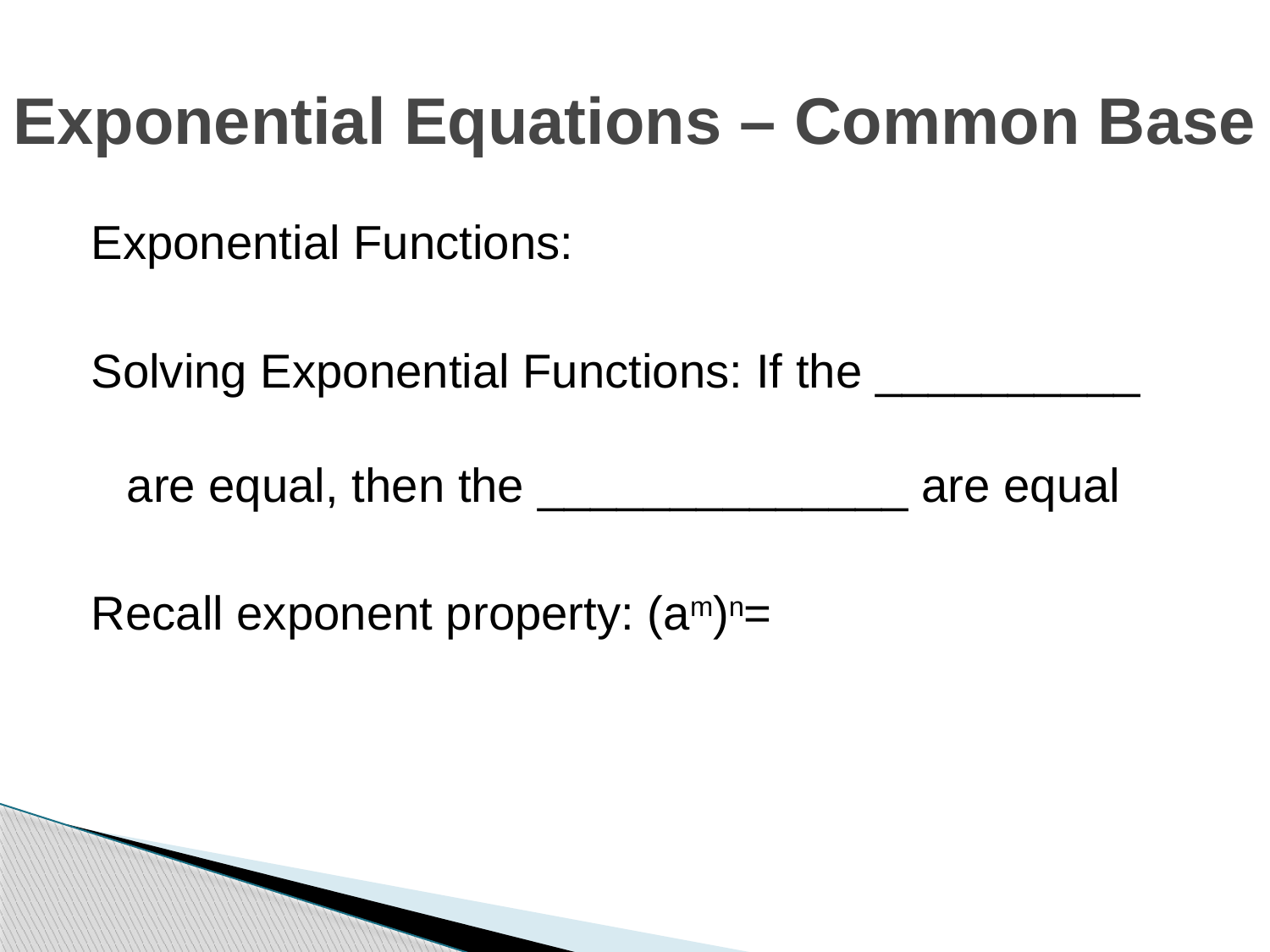

# Exponential Equations – Common Base
Exponential Functions:

Solving Exponential Functions: If the __________
are equal, then the ______________ are equal

Recall exponent property: (am)n=